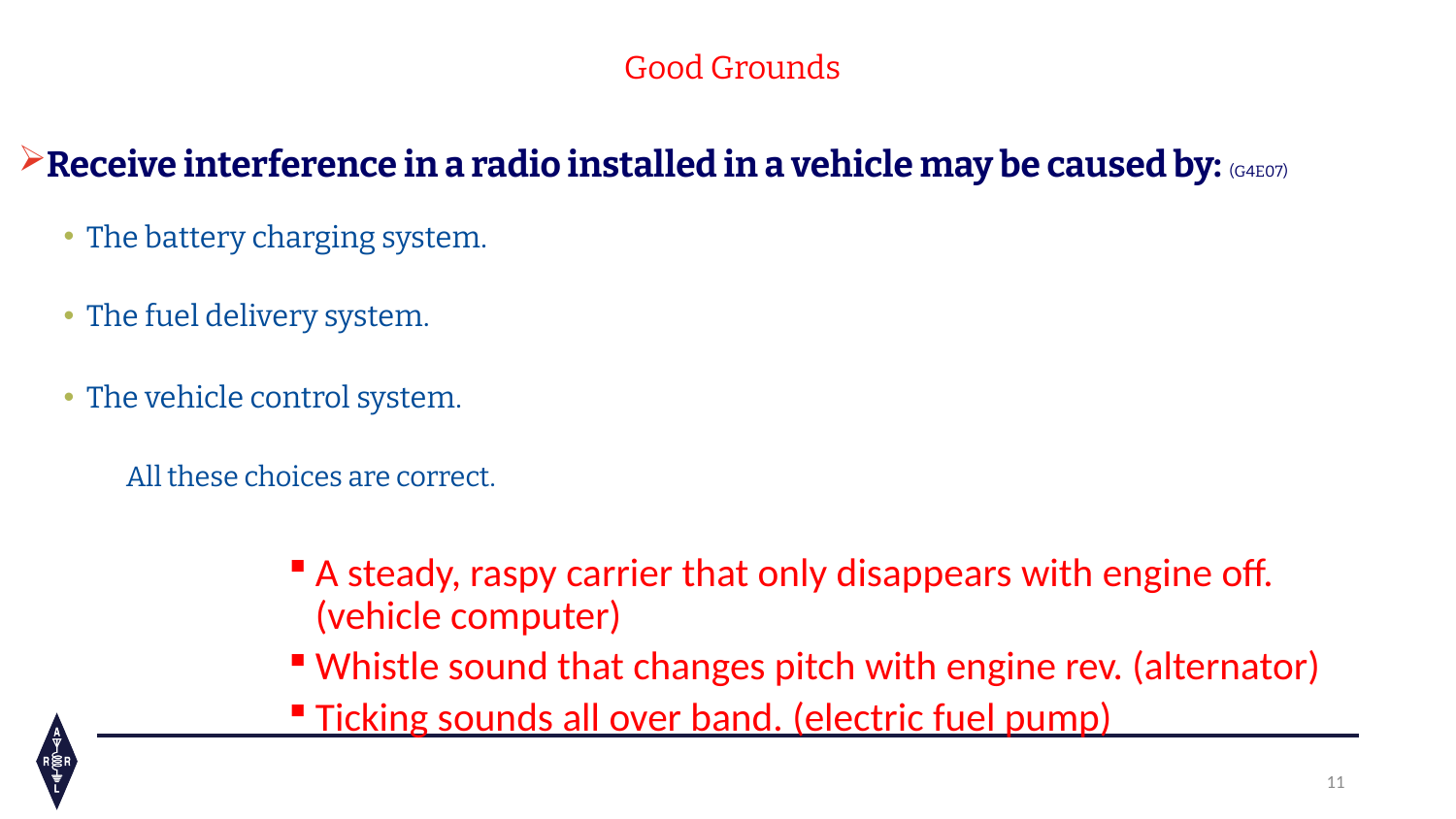

Good Grounds
Receive interference in a radio installed in a vehicle may be caused by: (G4E07)

The battery charging system.

The fuel delivery system.

The vehicle control system.

		All these choices are correct.

A steady, raspy carrier that only disappears with engine off. (vehicle computer)
Whistle sound that changes pitch with engine rev. (alternator)
Ticking sounds all over band. (electric fuel pump)
11